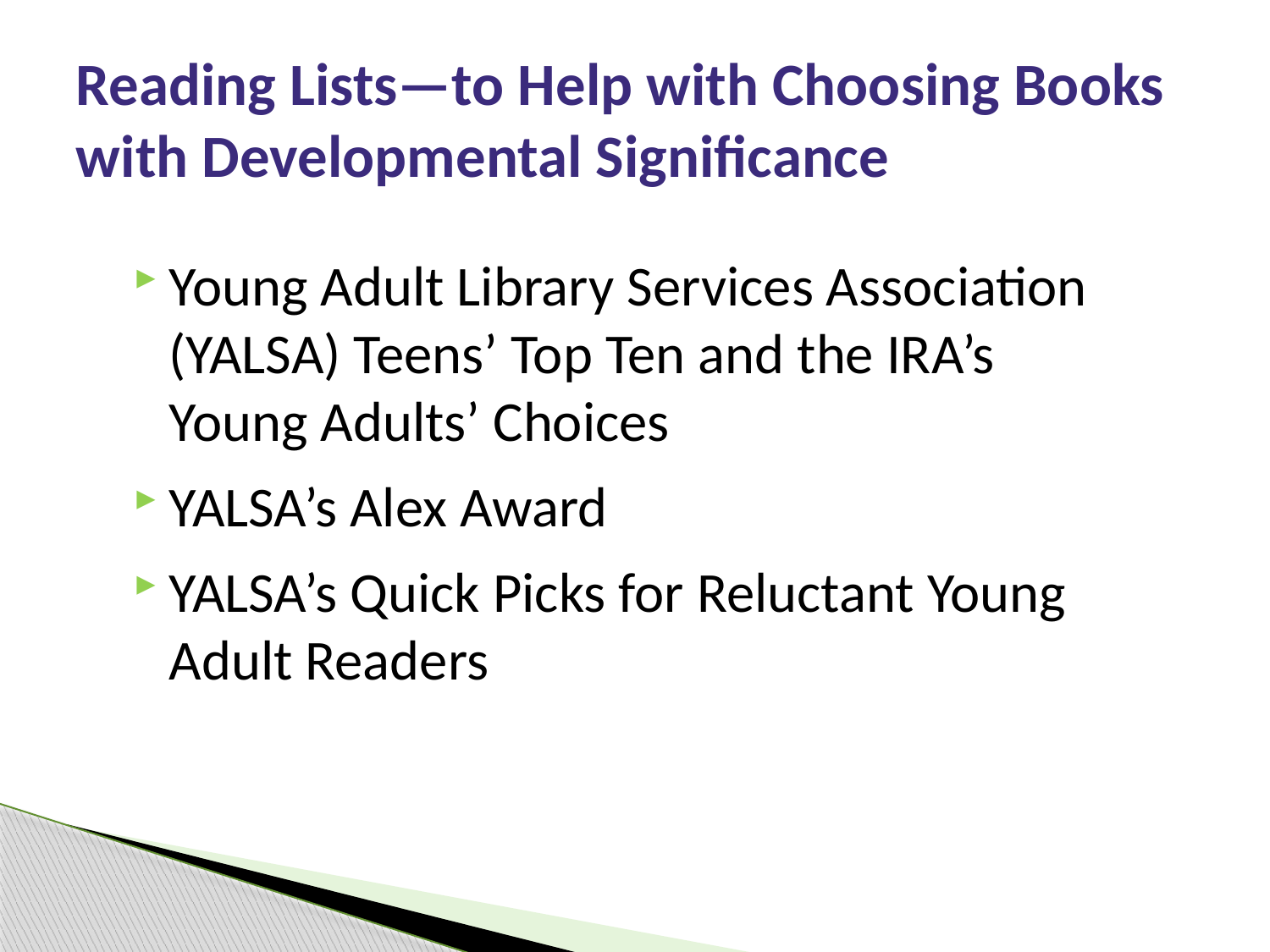

# Reading Lists—to Help with Choosing Books with Developmental Significance
Young Adult Library Services Association (YALSA) Teens’ Top Ten and the IRA’s Young Adults’ Choices
YALSA’s Alex Award
YALSA’s Quick Picks for Reluctant Young Adult Readers